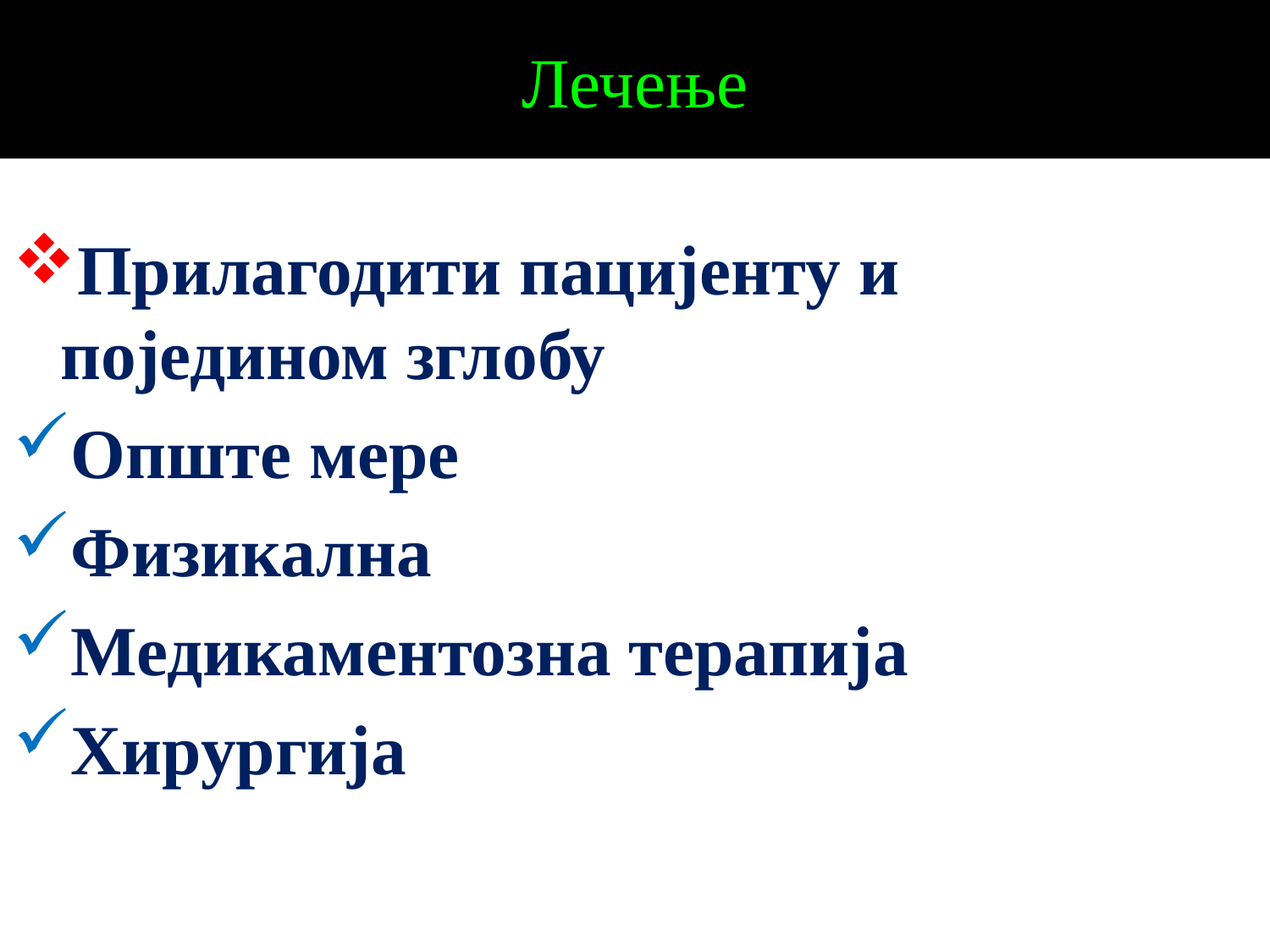

# Лечење
Прилагодити пацијенту и поједином зглобу
Опште мере
Физикална
Медикаментозна терапија
Хирургија